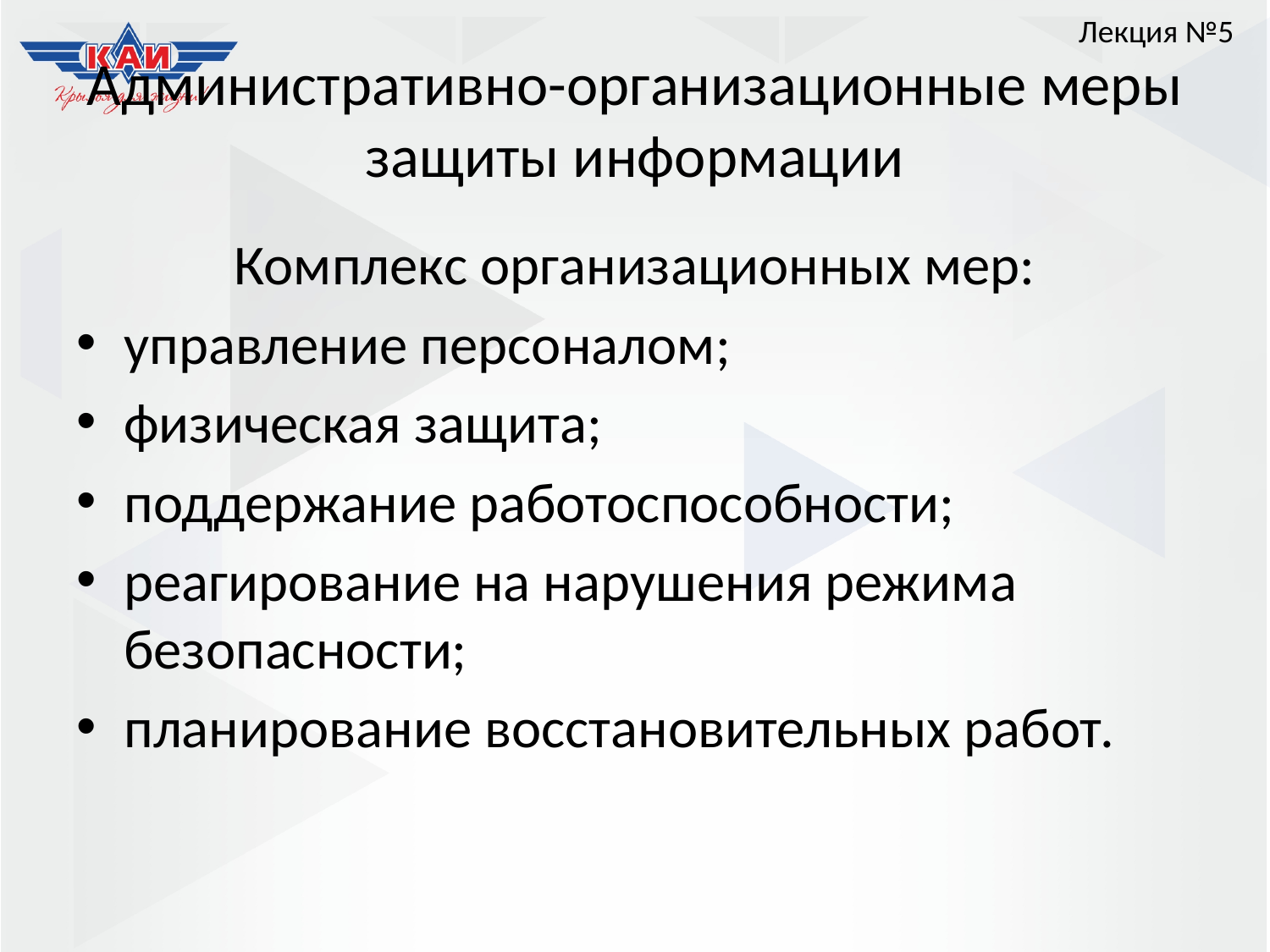

Лекция №5
# Административно-организационные меры защиты информации
Комплекс организационных мер:
управление персоналом;
физическая защита;
поддержание работоспособности;
реагирование на нарушения режима безопасности;
планирование восстановительных работ.